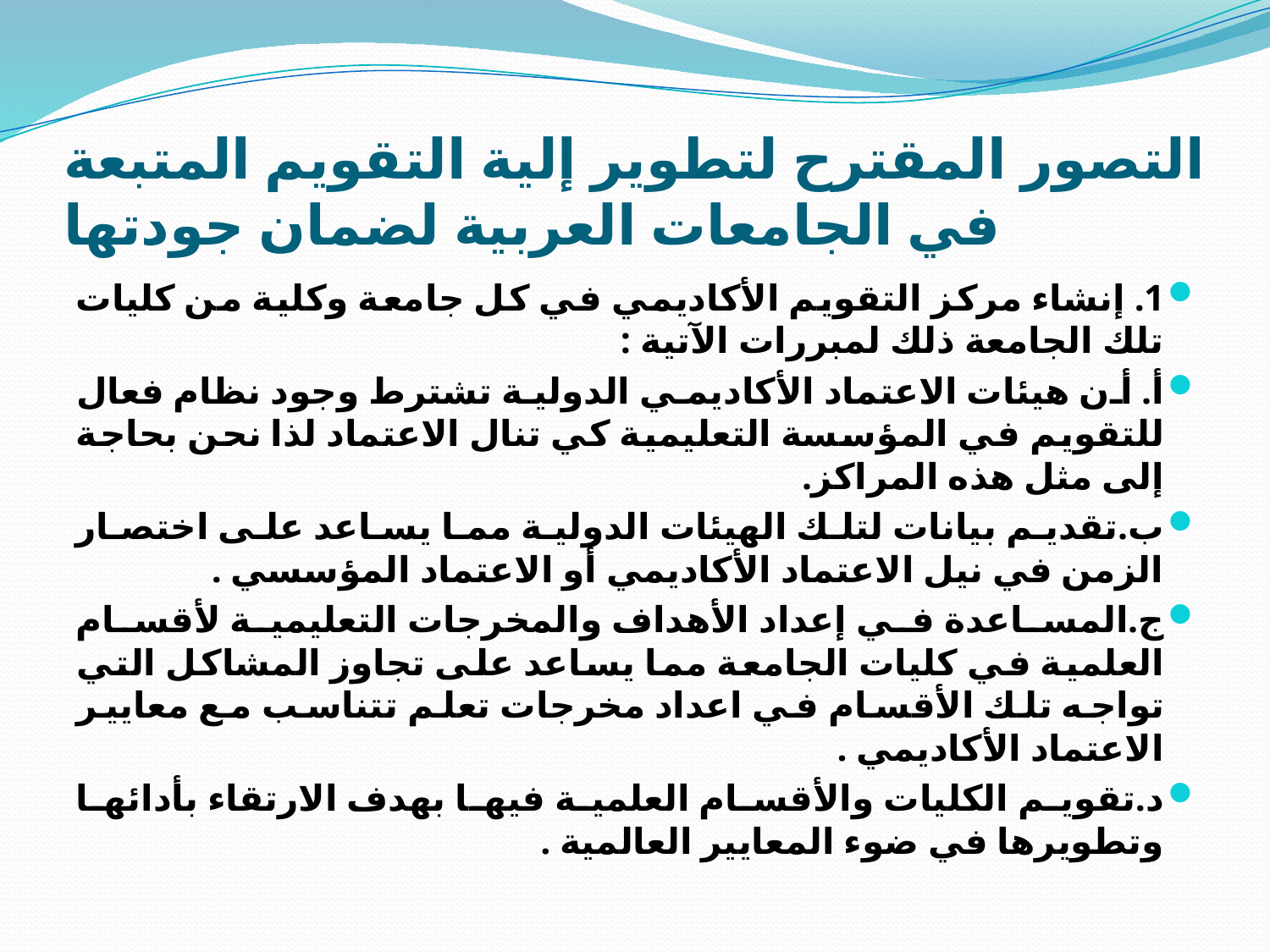

# التصور المقترح لتطوير إلية التقويم المتبعة في الجامعات العربية لضمان جودتها
1. إنشاء مركز التقويم الأكاديمي في كل جامعة وكلية من كليات تلك الجامعة ذلك لمبررات الآتية :
أ. أن هيئات الاعتماد الأكاديمي الدولية تشترط وجود نظام فعال للتقويم في المؤسسة التعليمية كي تنال الاعتماد لذا نحن بحاجة إلى مثل هذه المراكز.
ب.تقديم بيانات لتلك الهيئات الدولية مما يساعد على اختصار الزمن في نيل الاعتماد الأكاديمي أو الاعتماد المؤسسي .
ج.المساعدة في إعداد الأهداف والمخرجات التعليمية لأقسام العلمية في كليات الجامعة مما يساعد على تجاوز المشاكل التي تواجه تلك الأقسام في اعداد مخرجات تعلم تتناسب مع معايير الاعتماد الأكاديمي .
د.تقويم الكليات والأقسام العلمية فيها بهدف الارتقاء بأدائها وتطويرها في ضوء المعايير العالمية .